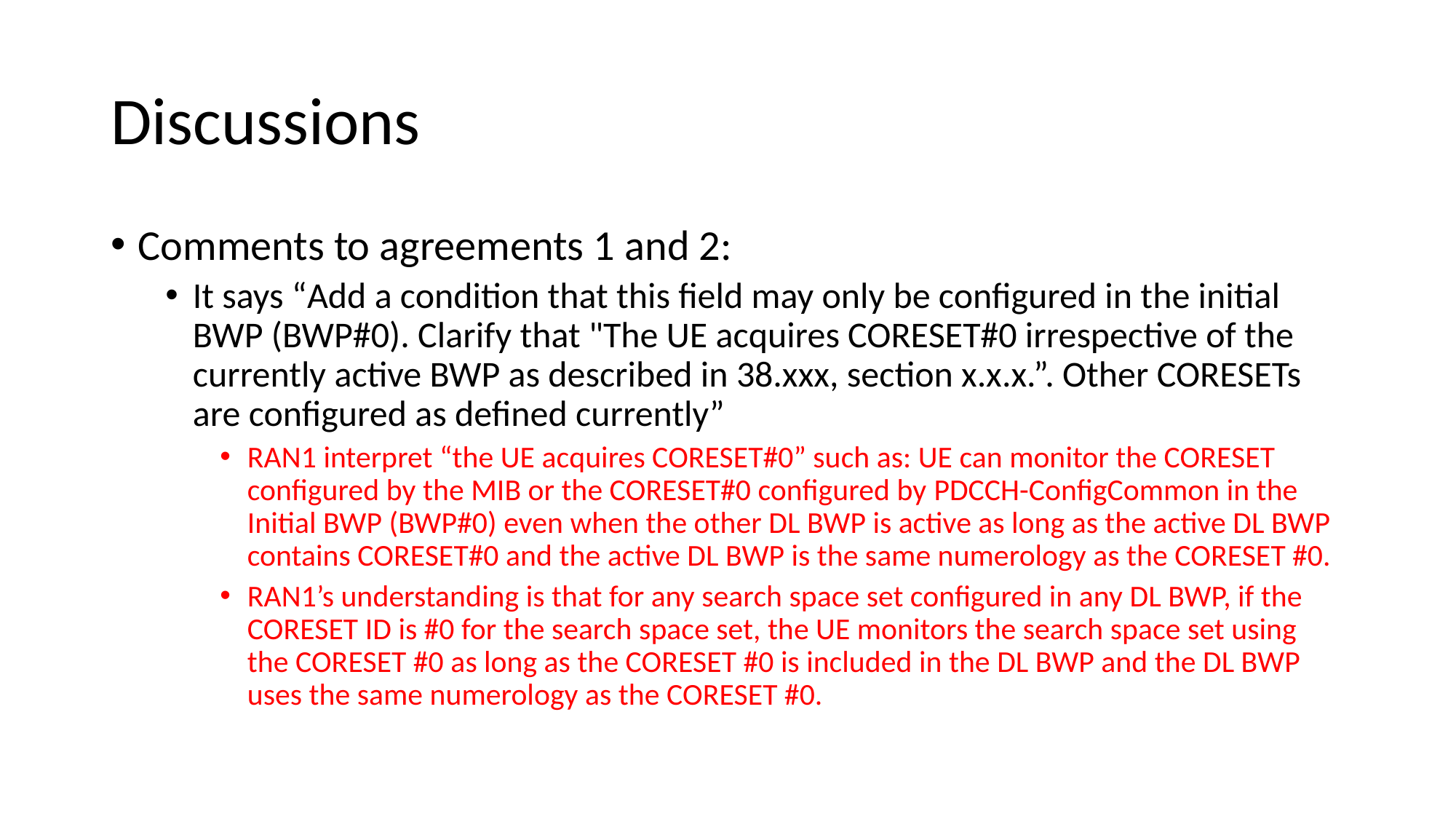

# Discussions
Comments to agreements 1 and 2:
It says “Add a condition that this field may only be configured in the initial BWP (BWP#0). Clarify that "The UE acquires CORESET#0 irrespective of the currently active BWP as described in 38.xxx, section x.x.x.”. Other CORESETs are configured as defined currently”
RAN1 interpret “the UE acquires CORESET#0” such as: UE can monitor the CORESET configured by the MIB or the CORESET#0 configured by PDCCH-ConfigCommon in the Initial BWP (BWP#0) even when the other DL BWP is active as long as the active DL BWP contains CORESET#0 and the active DL BWP is the same numerology as the CORESET #0.
RAN1’s understanding is that for any search space set configured in any DL BWP, if the CORESET ID is #0 for the search space set, the UE monitors the search space set using the CORESET #0 as long as the CORESET #0 is included in the DL BWP and the DL BWP uses the same numerology as the CORESET #0.